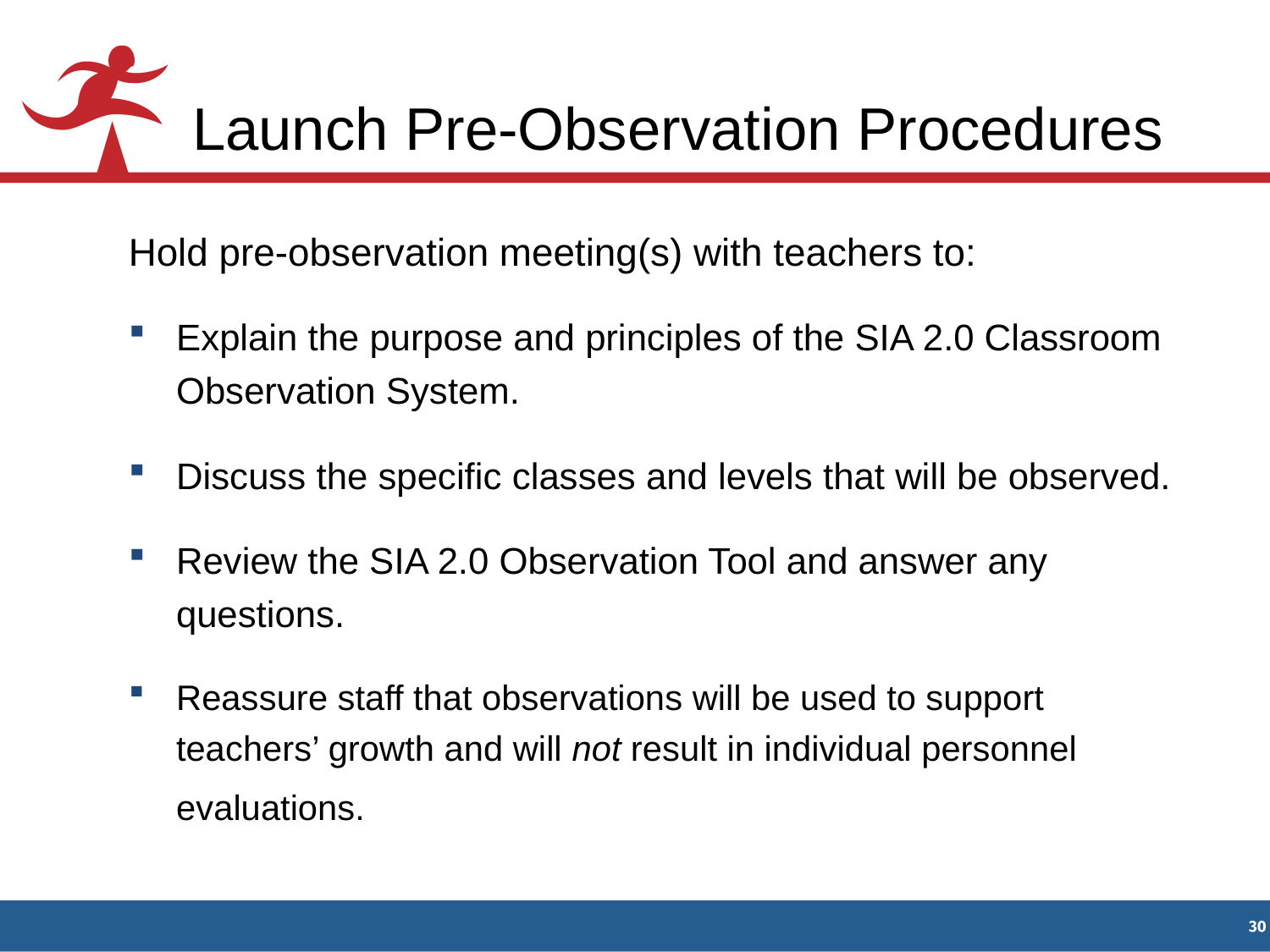

# Launch Pre-Observation Procedures
Hold pre-observation meeting(s) with teachers to:
Explain the purpose and principles of the SIA 2.0 Classroom Observation System.
Discuss the specific classes and levels that will be observed.
Review the SIA 2.0 Observation Tool and answer any questions.
Reassure staff that observations will be used to support teachers’ growth and will not result in individual personnel evaluations.